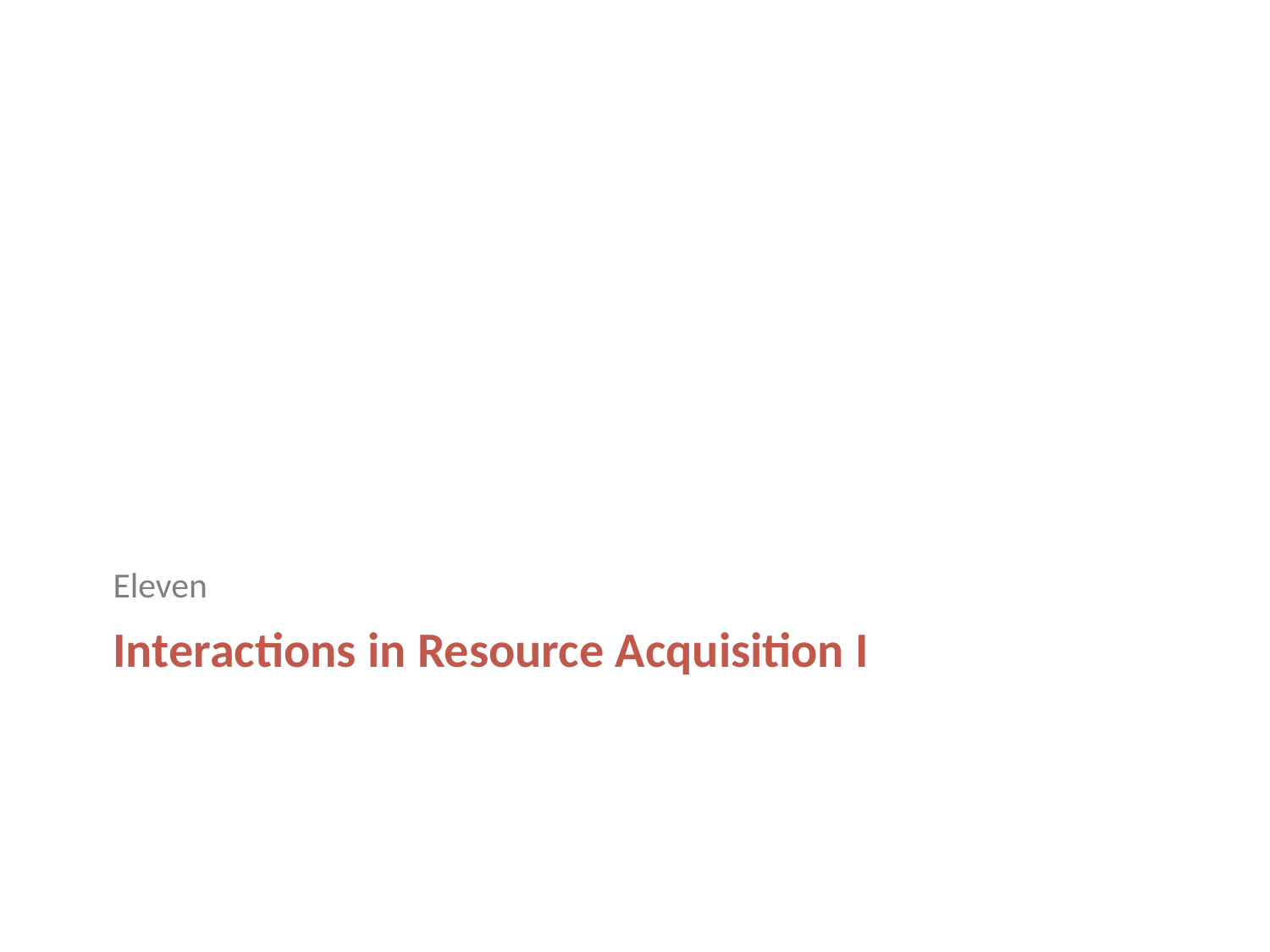

Eleven
# Interactions in Resource Acquisition I